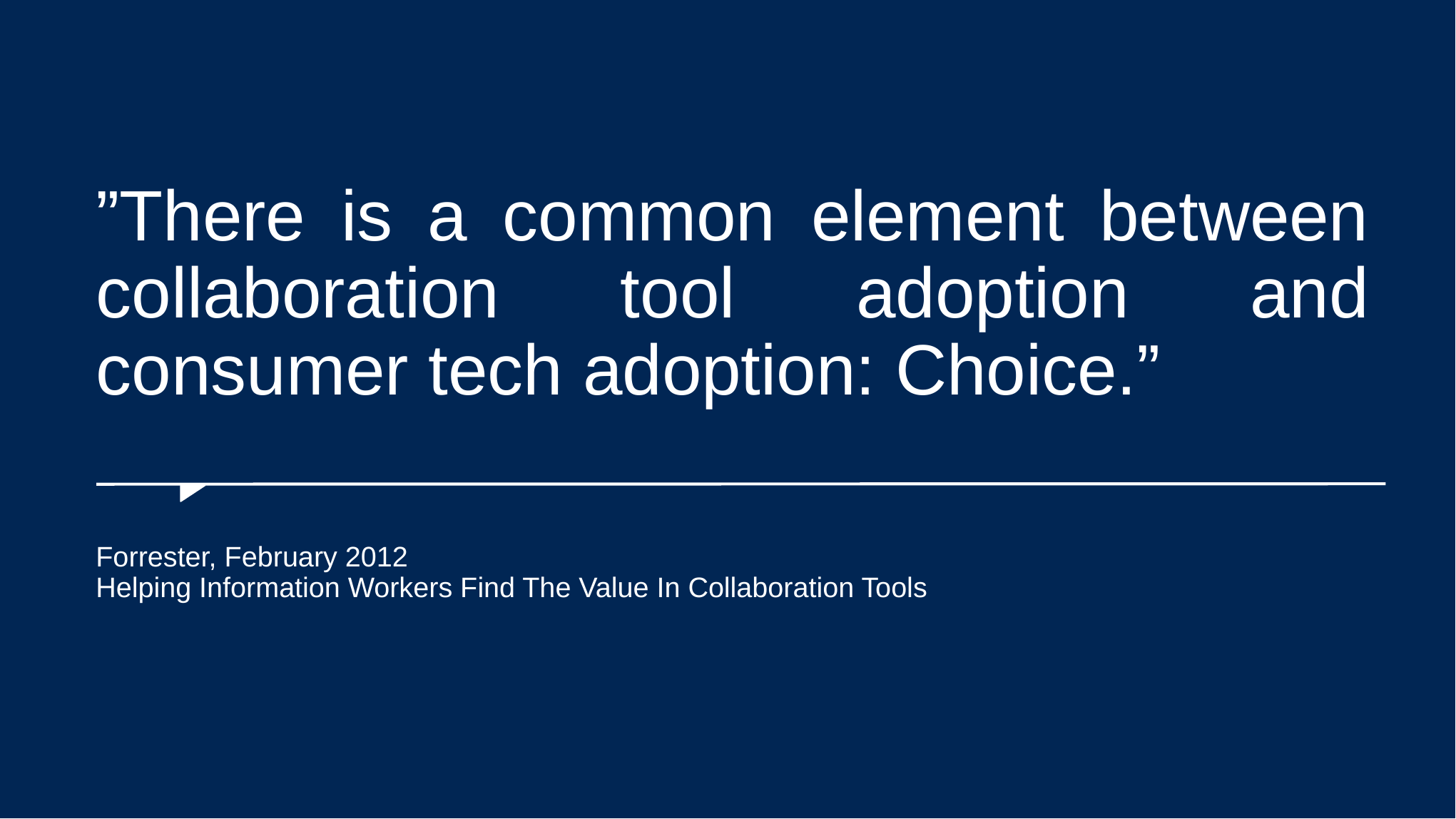

”There is a common element between collaboration tool adoption and consumer tech adoption: Choice.”

Forrester, February 2012
Helping Information Workers Find The Value In Collaboration Tools